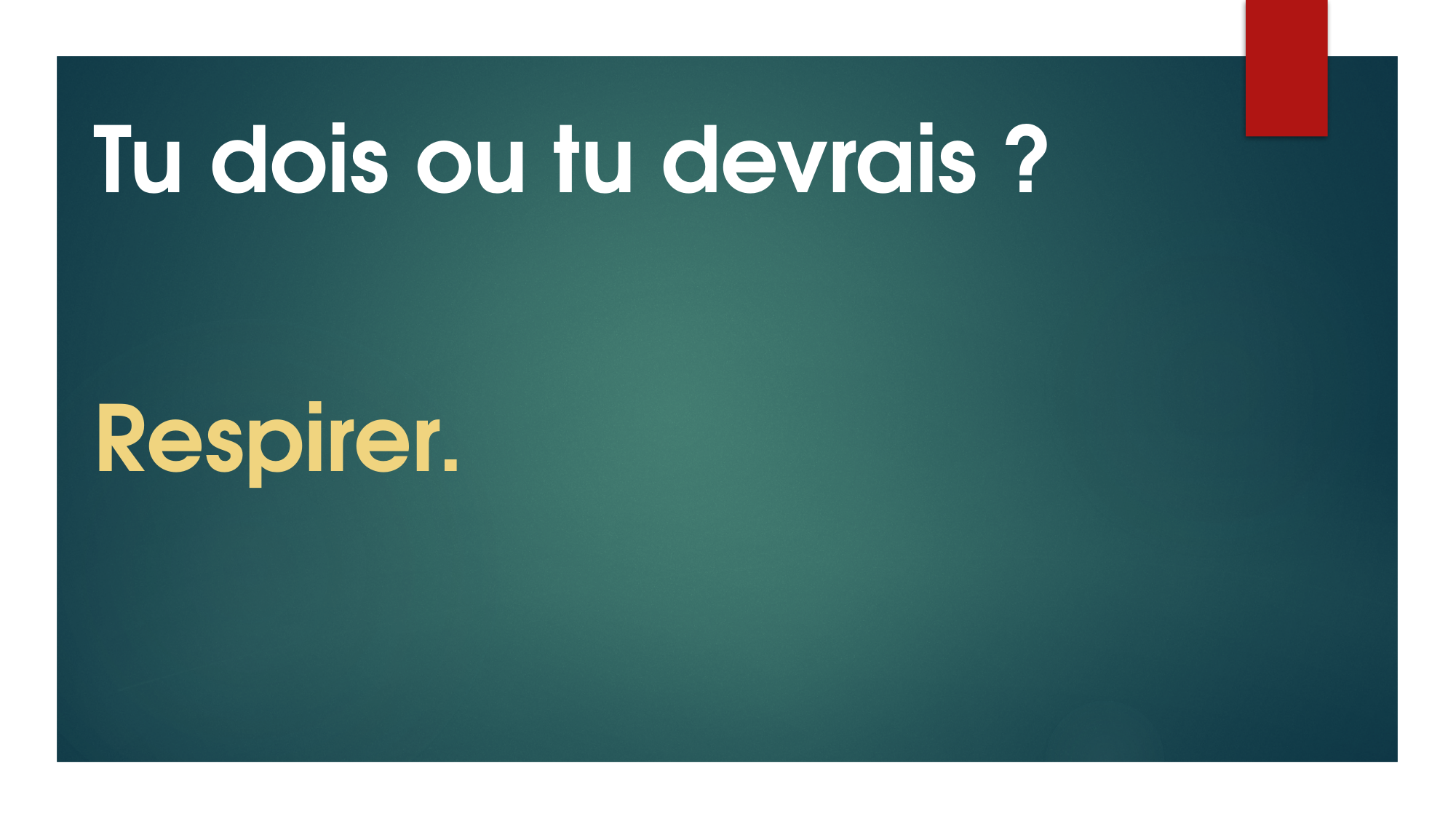

Tu dois ou tu devrais ?
Respirer.